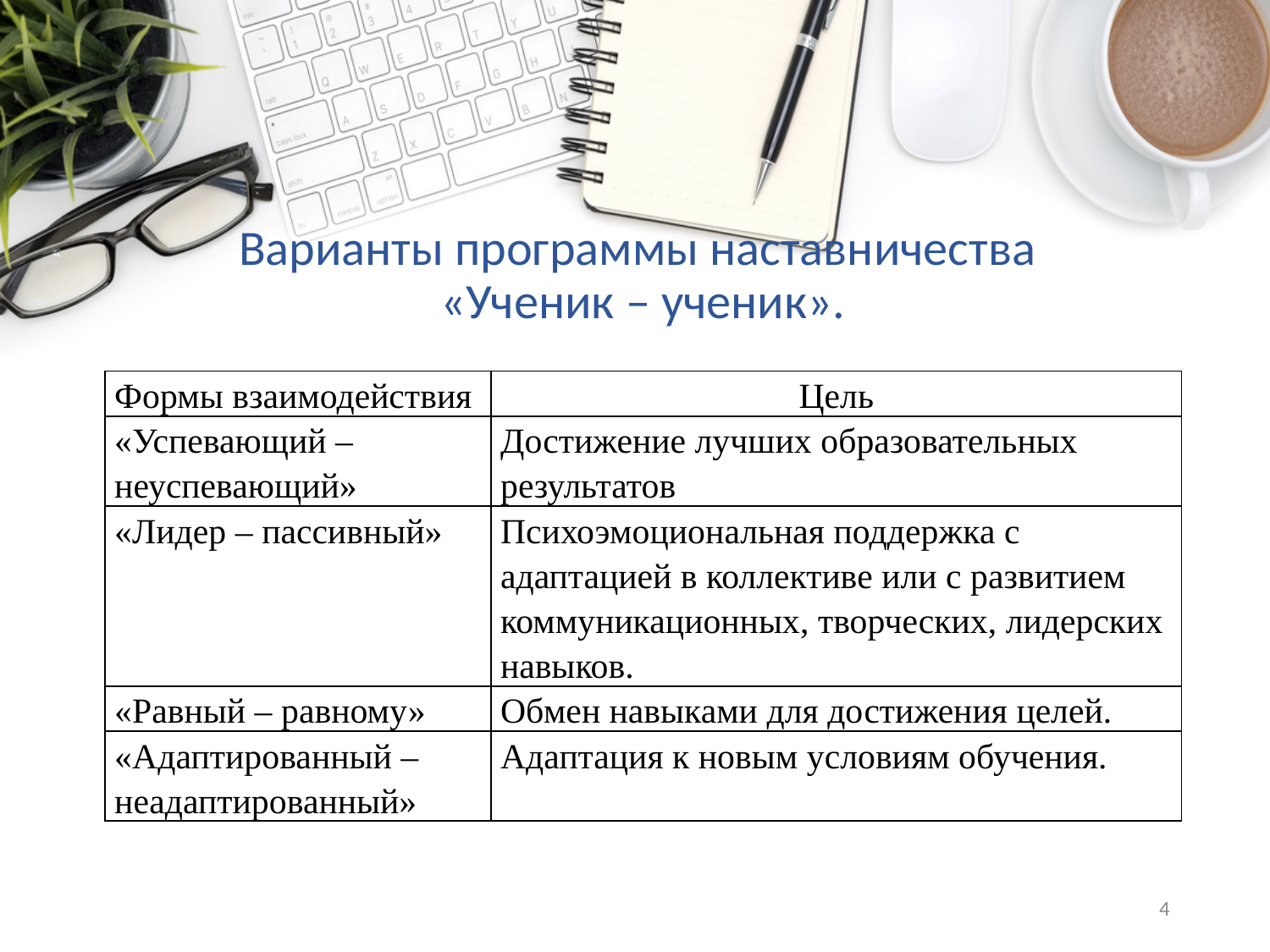

# Варианты программы наставничества «Ученик – ученик».

| Формы взаимодействия | Цель |
| --- | --- |
| «Успевающий – неуспевающий» | Достижение лучших образовательных результатов |
| «Лидер – пассивный» | Психоэмоциональная поддержка с адаптацией в коллективе или с развитием коммуникационных, творческих, лидерских навыков. |
| «Равный – равному» | Обмен навыками для достижения целей. |
| «Адаптированный – неадаптированный» | Адаптация к новым условиям обучения. |
4